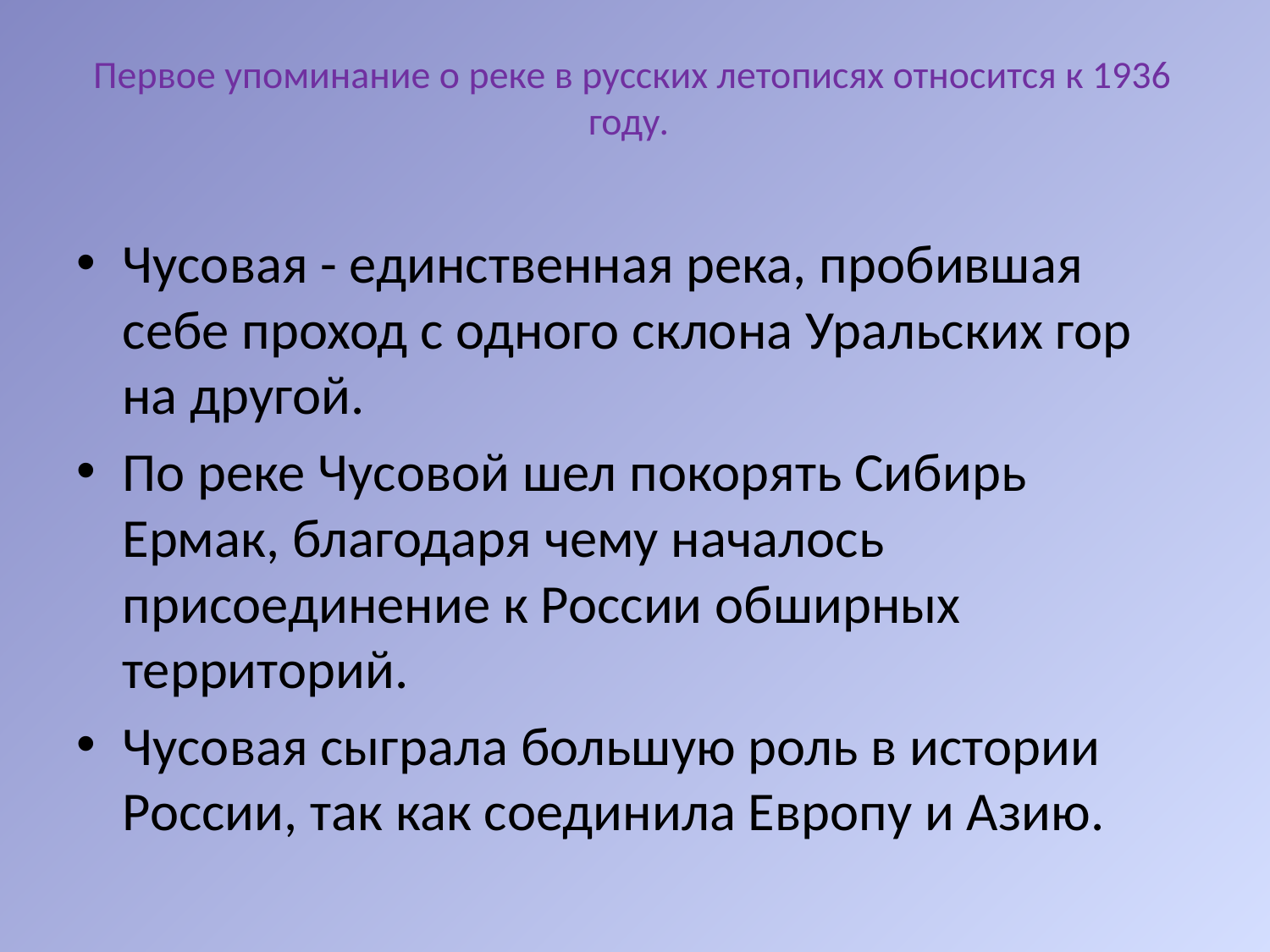

# Первое упоминание о реке в русских летописях относится к 1936 году.
Чусовая - единственная река, пробившая себе проход с одного склона Уральских гор на другой.
По реке Чусовой шел покорять Сибирь Ермак, благодаря чему началось присоединение к России обширных территорий.
Чусовая сыграла большую роль в истории России, так как соединила Европу и Азию.